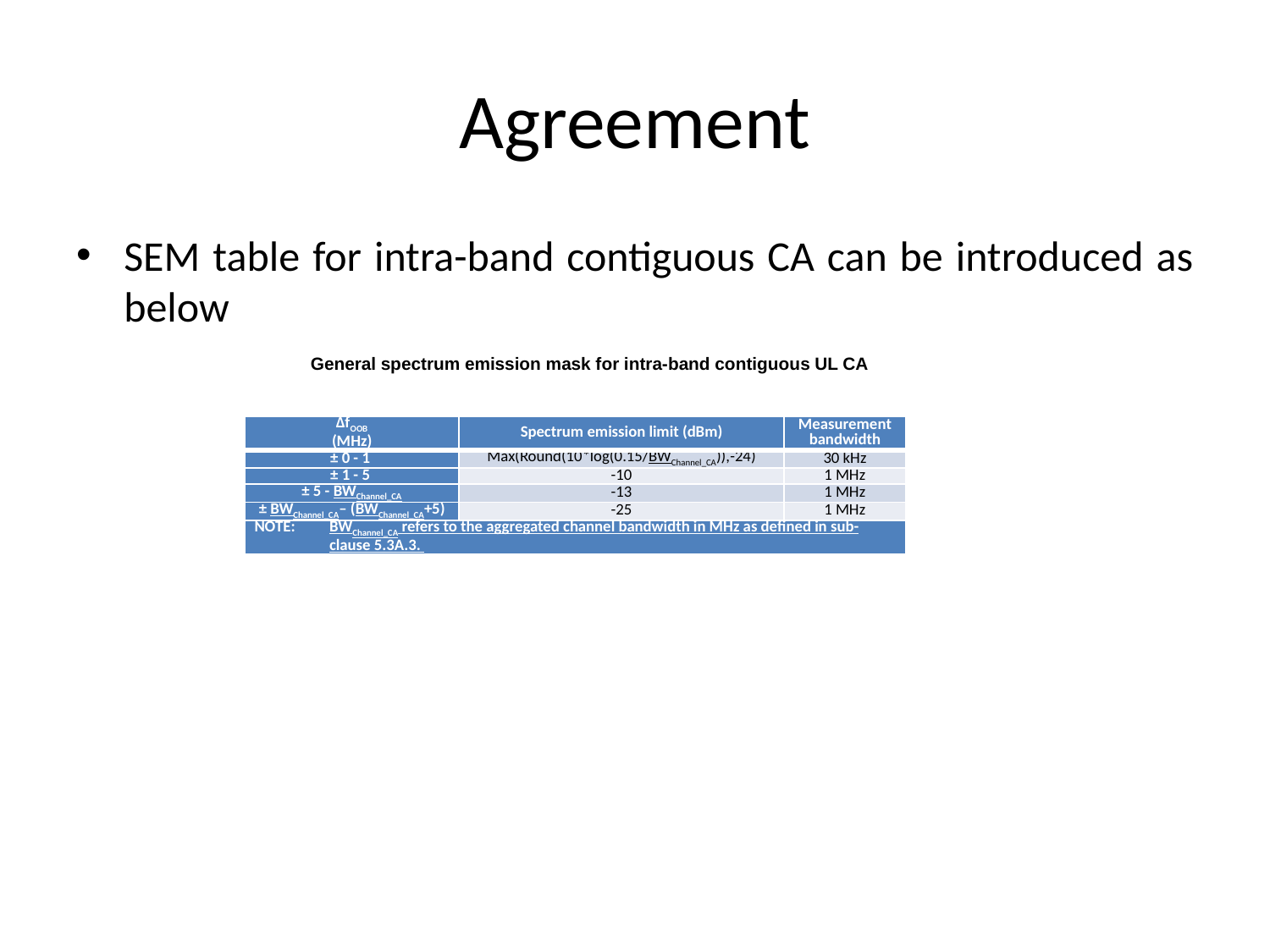

# Agreement
SEM table for intra-band contiguous CA can be introduced as below

General spectrum emission mask for intra-band contiguous UL CA

| ΔfOOB (MHz) | Spectrum emission limit (dBm) | Measurement bandwidth |
| --- | --- | --- |
| ± 0 - 1 | Max(Round(10\*log(0.15/BWChannel\_CA)),-24) | 30 kHz |
| ± 1 - 5 | -10 | 1 MHz |
| ± 5 - BWChannel\_CA | -13 | 1 MHz |
| ± BWChannel\_CA– (BWChannel\_CA+5) | -25 | 1 MHz |
| NOTE: BWChannel\_CA refers to the aggregated channel bandwidth in MHz as defined in sub-clause 5.3A.3. |  |  |